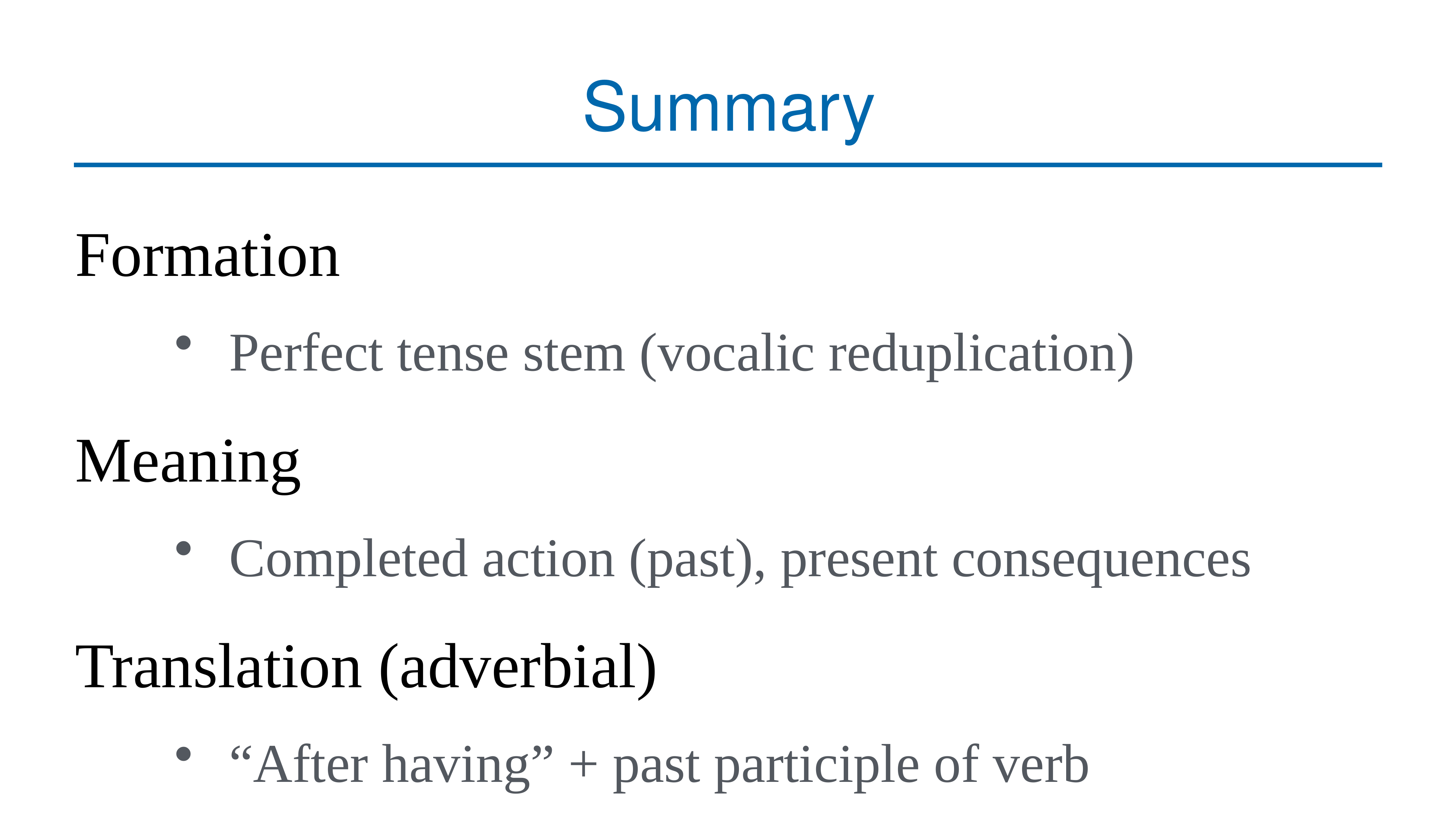

# Summary
Formation
Perfect tense stem (vocalic reduplication)
Meaning
Completed action (past), present consequences
Translation (adverbial)
“After having” + past participle of verb